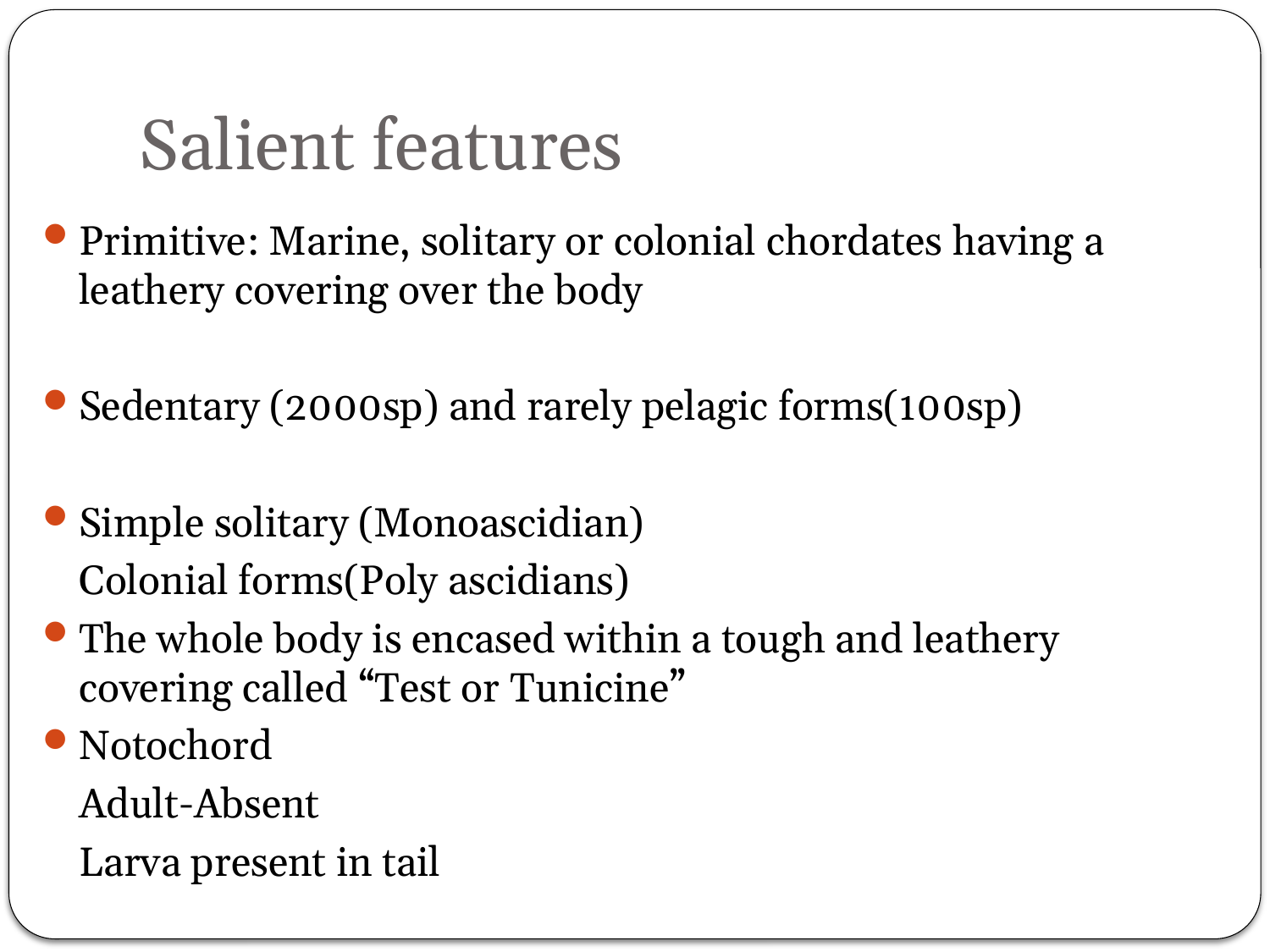

# Salient features
Primitive: Marine, solitary or colonial chordates having a leathery covering over the body

Sedentary (2000sp) and rarely pelagic forms(100sp)

Simple solitary (Monoascidian)
	Colonial forms(Poly ascidians)
The whole body is encased within a tough and leathery covering called “Test or Tunicine”
Notochord
		Adult-Absent
		Larva present in tail